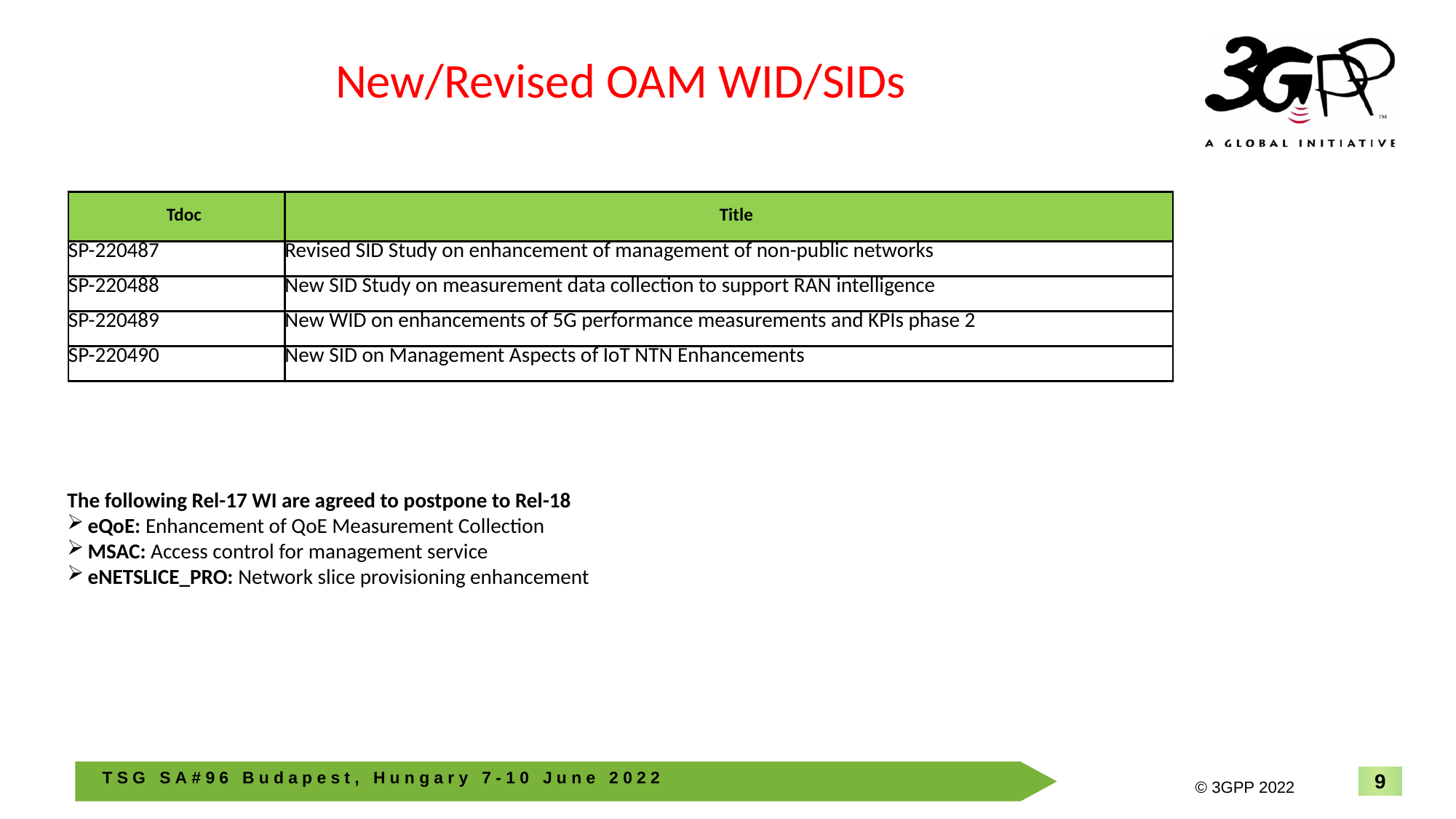

New/Revised OAM WID/SIDs
| Tdoc | Title |
| --- | --- |
| SP-220487 | Revised SID Study on enhancement of management of non-public networks |
| SP-220488 | New SID Study on measurement data collection to support RAN intelligence |
| SP-220489 | New WID on enhancements of 5G performance measurements and KPIs phase 2 |
| SP-220490 | New SID on Management Aspects of IoT NTN Enhancements |
The following Rel-17 WI are agreed to postpone to Rel-18
eQoE: Enhancement of QoE Measurement Collection
MSAC: Access control for management service
eNETSLICE_PRO: Network slice provisioning enhancement